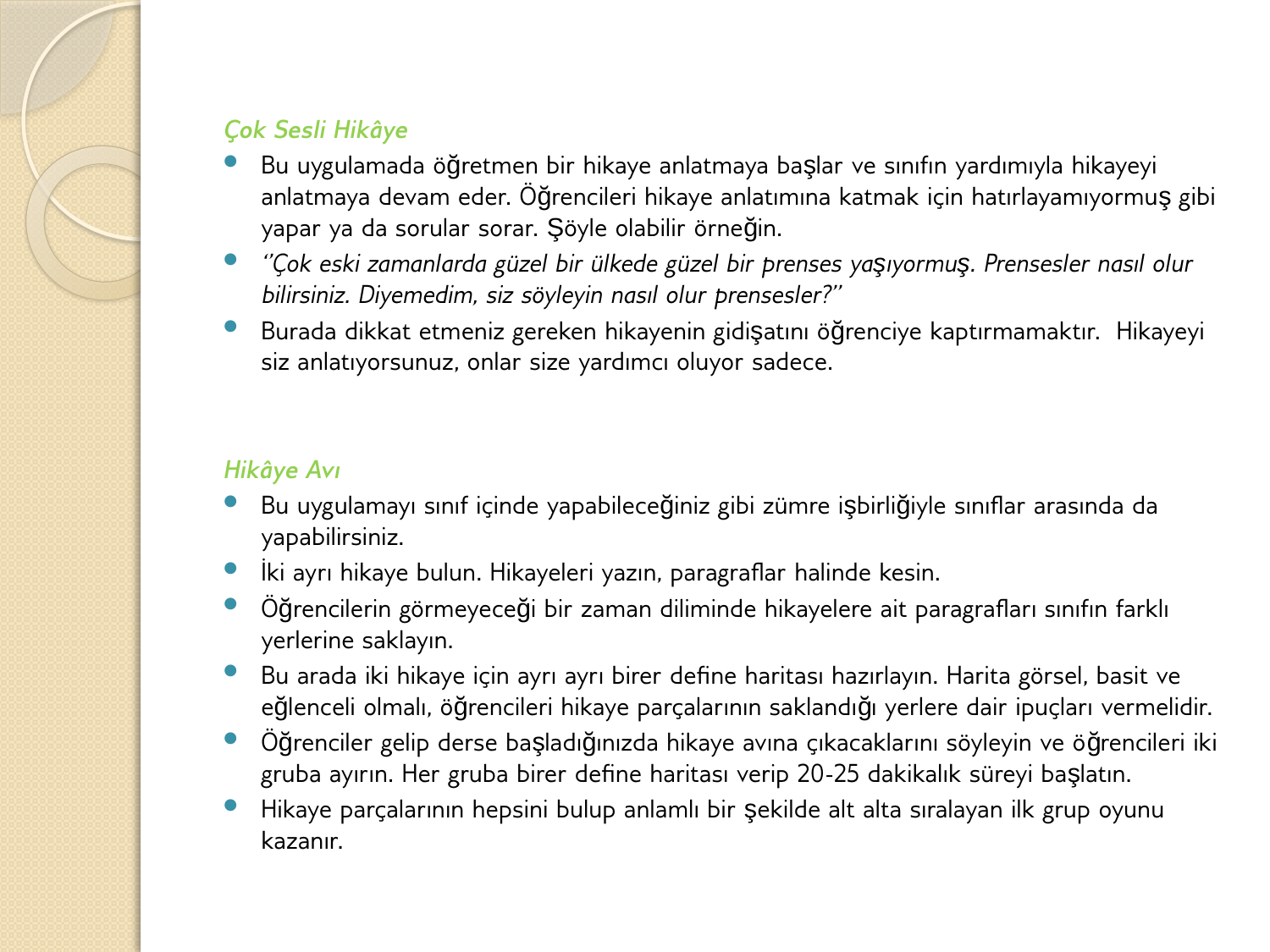

Çok Sesli Hikâye
Bu uygulamada öğretmen bir hikaye anlatmaya başlar ve sınıfın yardımıyla hikayeyi anlatmaya devam eder. Öğrencileri hikaye anlatımına katmak için hatırlayamıyormuş gibi yapar ya da sorular sorar. Şöyle olabilir örneğin.
‘’Çok eski zamanlarda güzel bir ülkede güzel bir prenses yaşıyormuş. Prensesler nasıl olur bilirsiniz. Diyemedim, siz söyleyin nasıl olur prensesler?’’
Burada dikkat etmeniz gereken hikayenin gidişatını öğrenciye kaptırmamaktır.  Hikayeyi siz anlatıyorsunuz, onlar size yardımcı oluyor sadece.

Hikâye Avı
Bu uygulamayı sınıf içinde yapabileceğiniz gibi zümre işbirliğiyle sınıflar arasında da yapabilirsiniz.
İki ayrı hikaye bulun. Hikayeleri yazın, paragraflar halinde kesin.
Öğrencilerin görmeyeceği bir zaman diliminde hikayelere ait paragrafları sınıfın farklı yerlerine saklayın.
Bu arada iki hikaye için ayrı ayrı birer define haritası hazırlayın. Harita görsel, basit ve eğlenceli olmalı, öğrencileri hikaye parçalarının saklandığı yerlere dair ipuçları vermelidir.
Öğrenciler gelip derse başladığınızda hikaye avına çıkacaklarını söyleyin ve öğrencileri iki gruba ayırın. Her gruba birer define haritası verip 20-25 dakikalık süreyi başlatın.
Hikaye parçalarının hepsini bulup anlamlı bir şekilde alt alta sıralayan ilk grup oyunu kazanır.